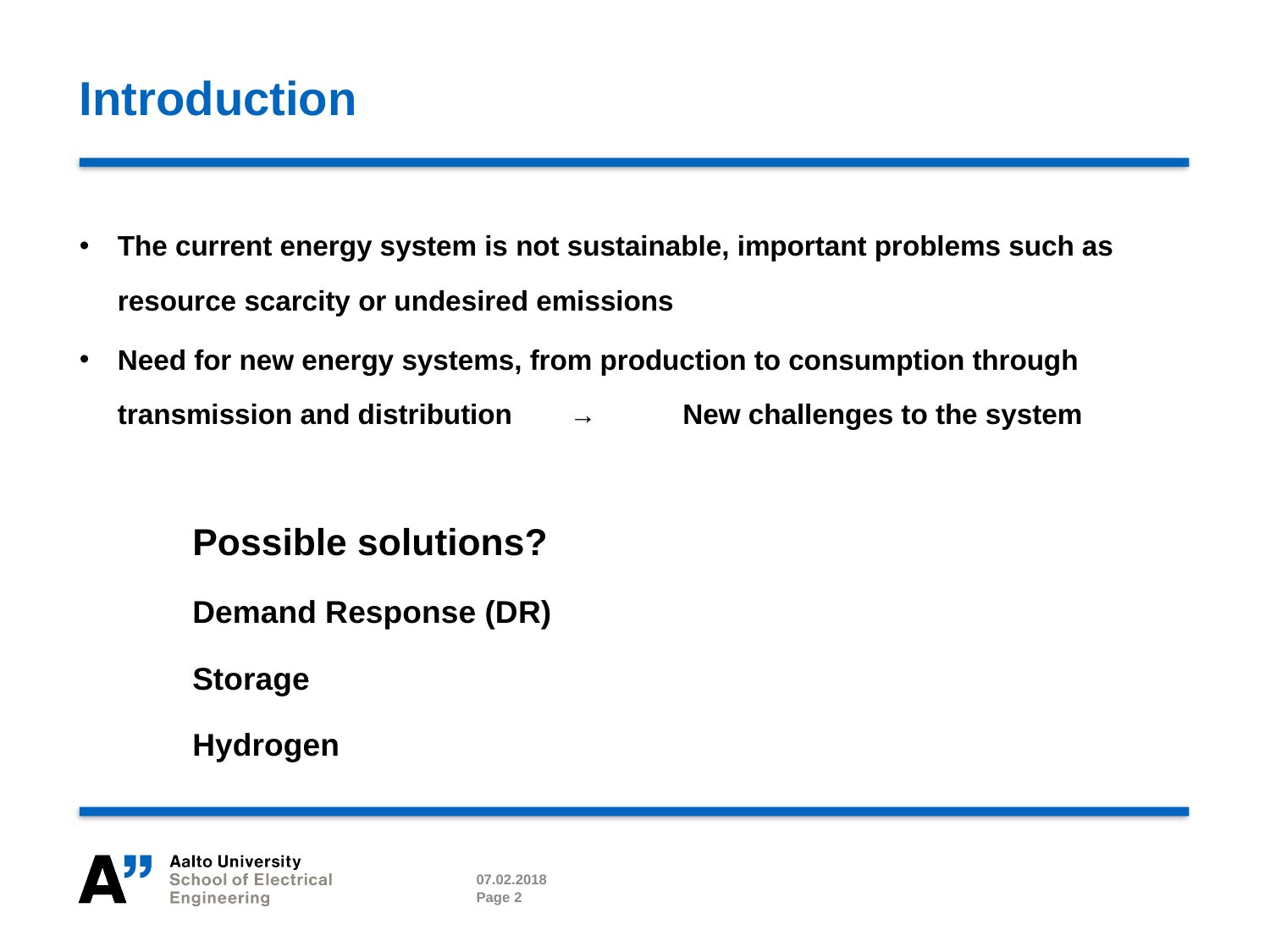

# Introduction
The current energy system is not sustainable, important problems such as resource scarcity or undesired emissions
Need for new energy systems, from production to consumption through transmission and distribution	→	New challenges to the system

						Possible solutions?
							Demand Response (DR)
							Storage
							Hydrogen

07.02.2018
Page 2